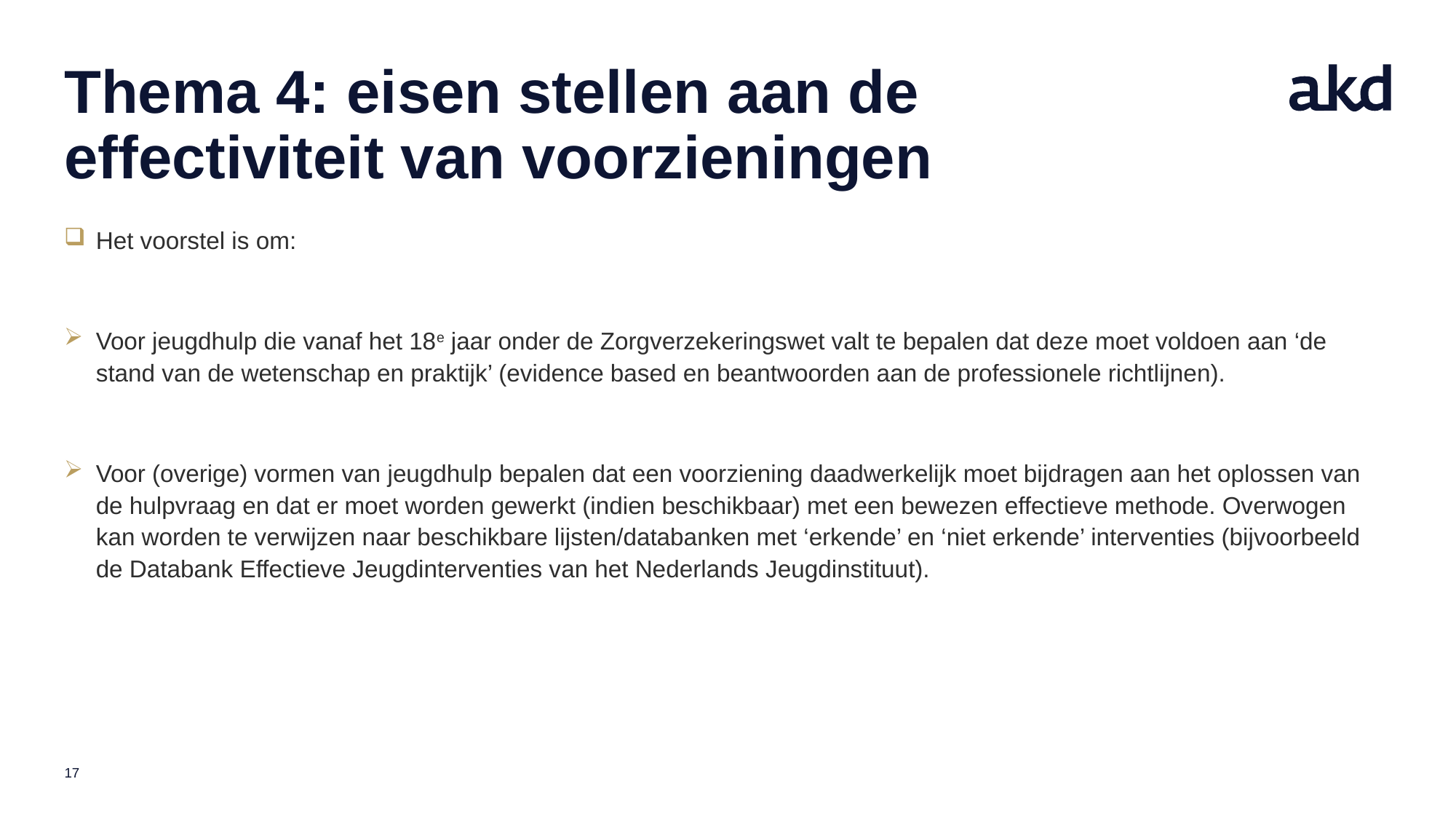

# Thema 4: eisen stellen aan de effectiviteit van voorzieningen

Het voorstel is om:

Voor jeugdhulp die vanaf het 18e jaar onder de Zorgverzekeringswet valt te bepalen dat deze moet voldoen aan ‘de stand van de wetenschap en praktijk’ (evidence based en beantwoorden aan de professionele richtlijnen).

Voor (overige) vormen van jeugdhulp bepalen dat een voorziening daadwerkelijk moet bijdragen aan het oplossen van de hulpvraag en dat er moet worden gewerkt (indien beschikbaar) met een bewezen effectieve methode. Overwogen kan worden te verwijzen naar beschikbare lijsten/databanken met ‘erkende’ en ‘niet erkende’ interventies (bijvoorbeeld de Databank Effectieve Jeugdinterventies van het Nederlands Jeugdinstituut).

17